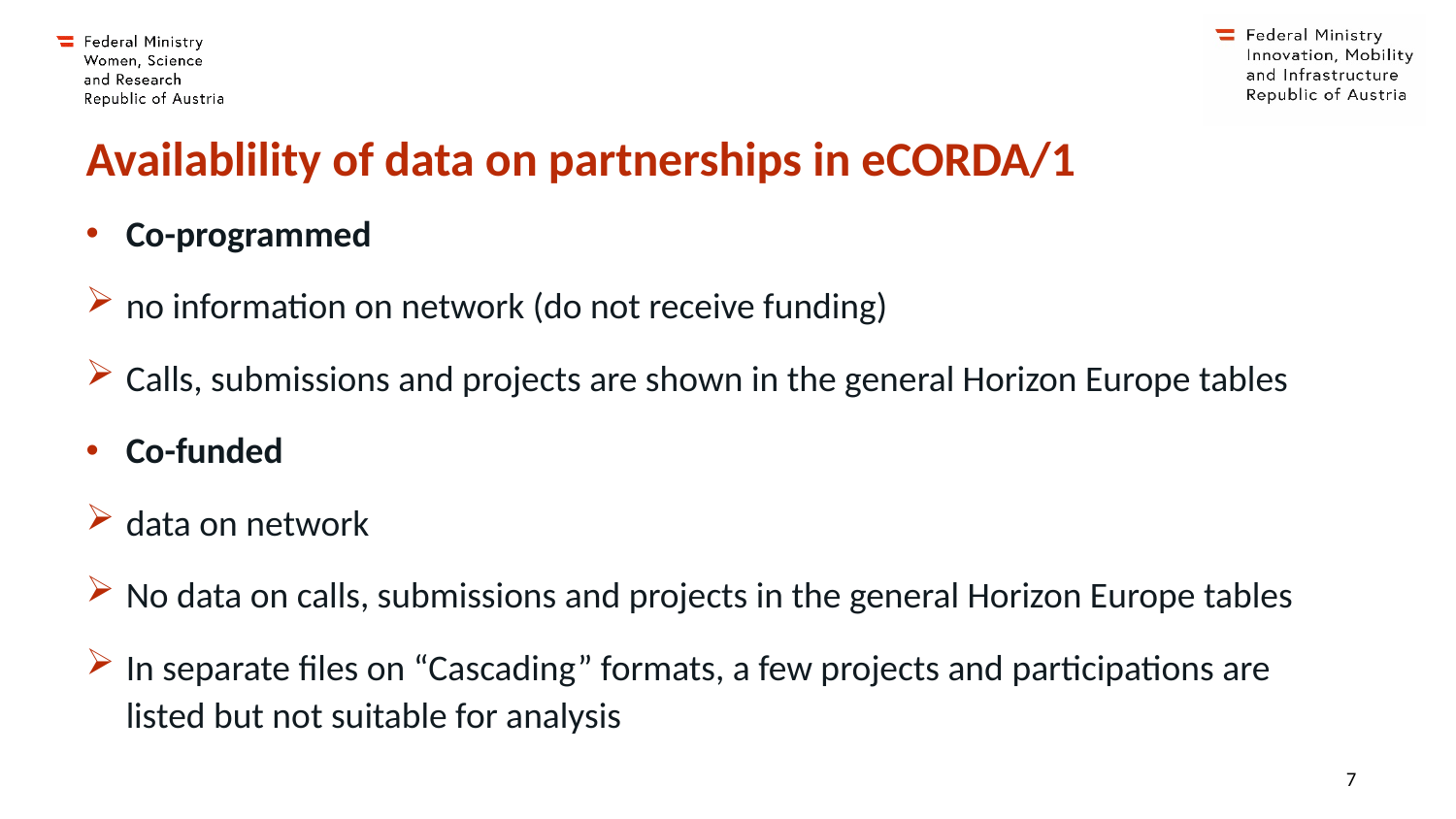

# Availablility of data on partnerships in eCORDA/1
Co-programmed
no information on network (do not receive funding)
Calls, submissions and projects are shown in the general Horizon Europe tables
Co-funded
data on network
No data on calls, submissions and projects in the general Horizon Europe tables
In separate files on “Cascading” formats, a few projects and participations are listed but not suitable for analysis

7